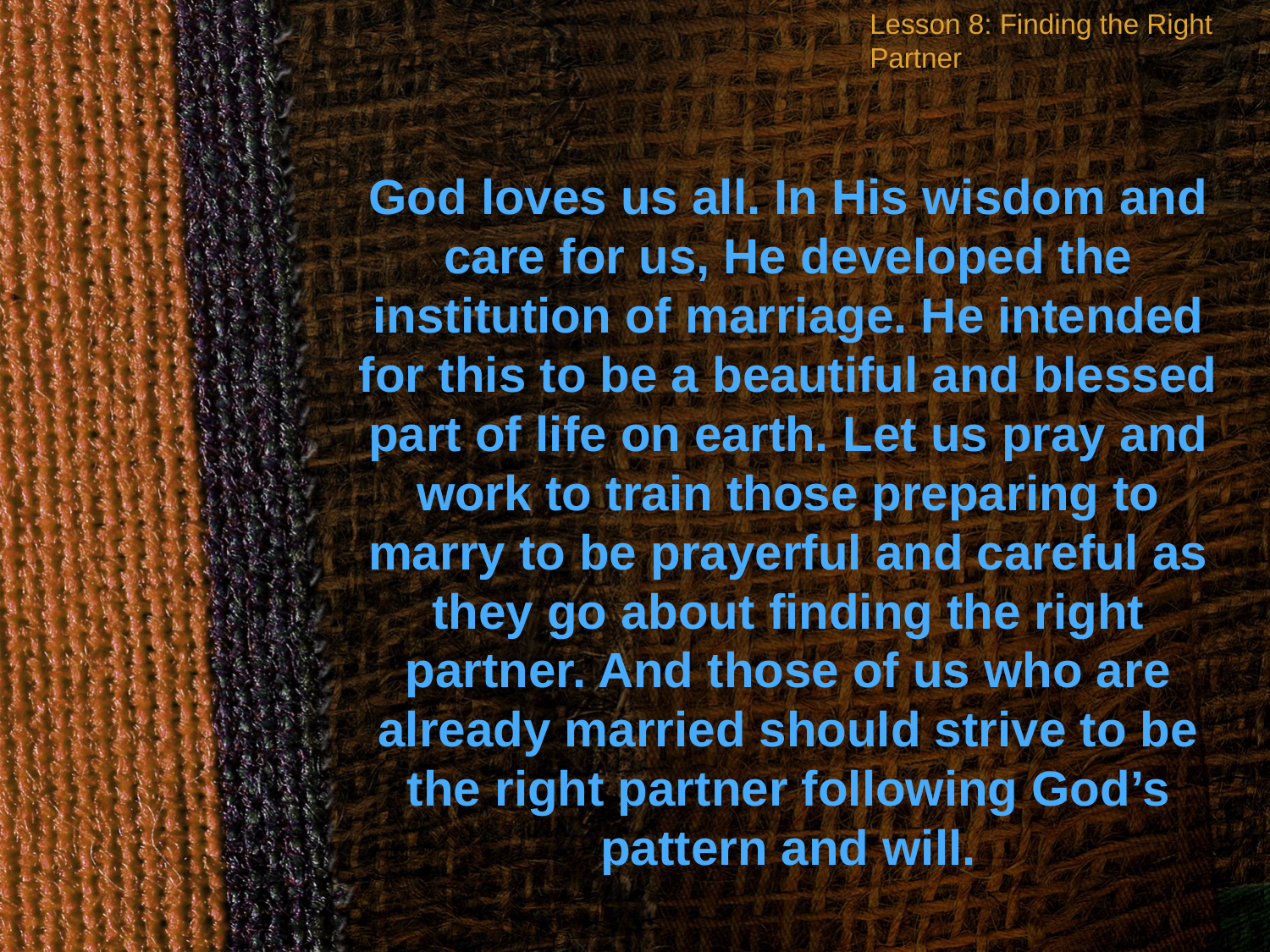

Lesson 8: Finding the Right Partner
God loves us all. In His wisdom and care for us, He developed the institution of marriage. He intended for this to be a beautiful and blessed part of life on earth. Let us pray and work to train those preparing to marry to be prayerful and careful as they go about finding the right partner. And those of us who are already married should strive to be the right partner following God’s pattern and will.